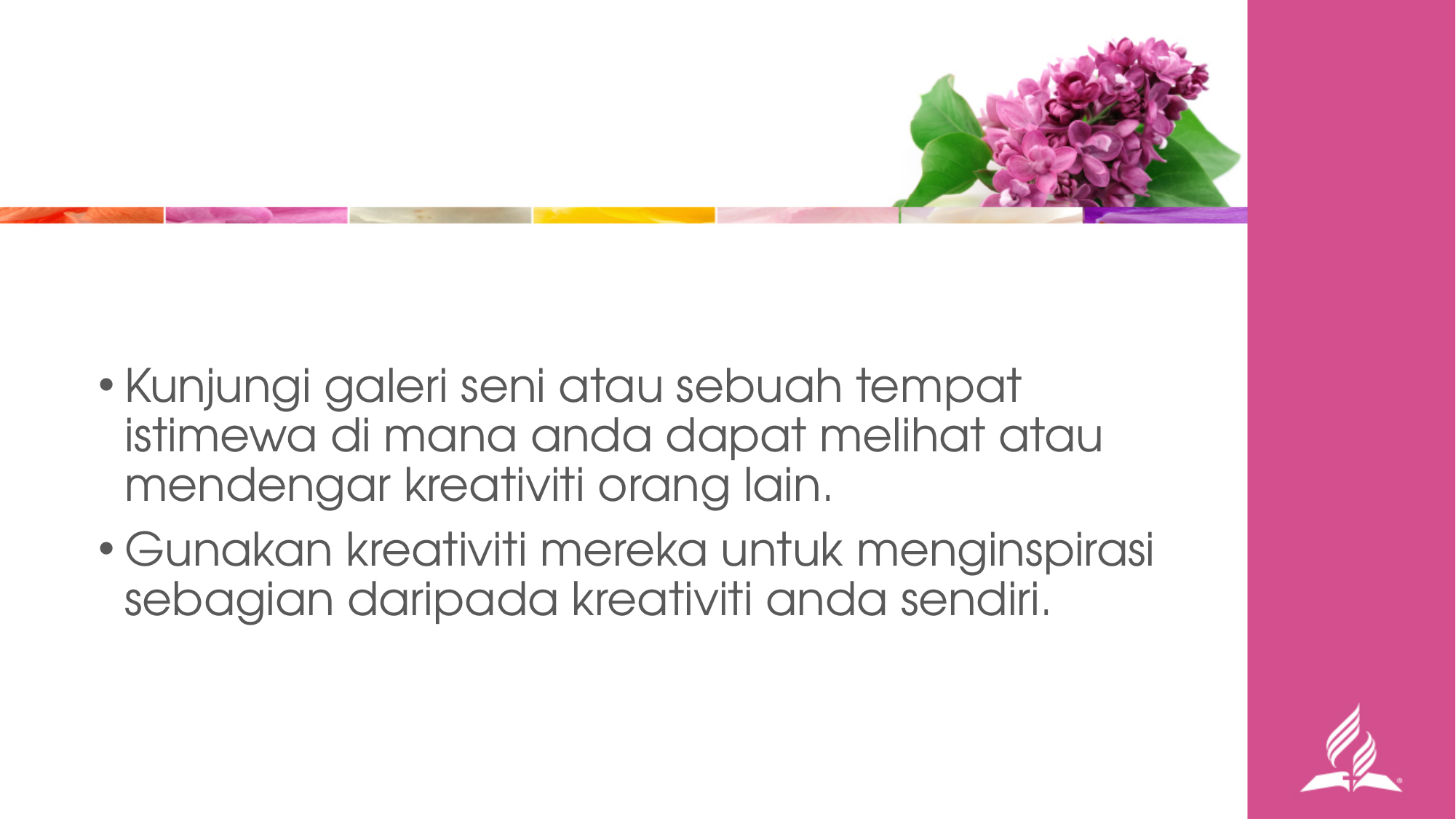

Kunjungi galeri seni atau sebuah tempat istimewa di mana anda dapat melihat atau mendengar kreativiti orang lain.
Gunakan kreativiti mereka untuk menginspirasi sebagian daripada kreativiti anda sendiri.